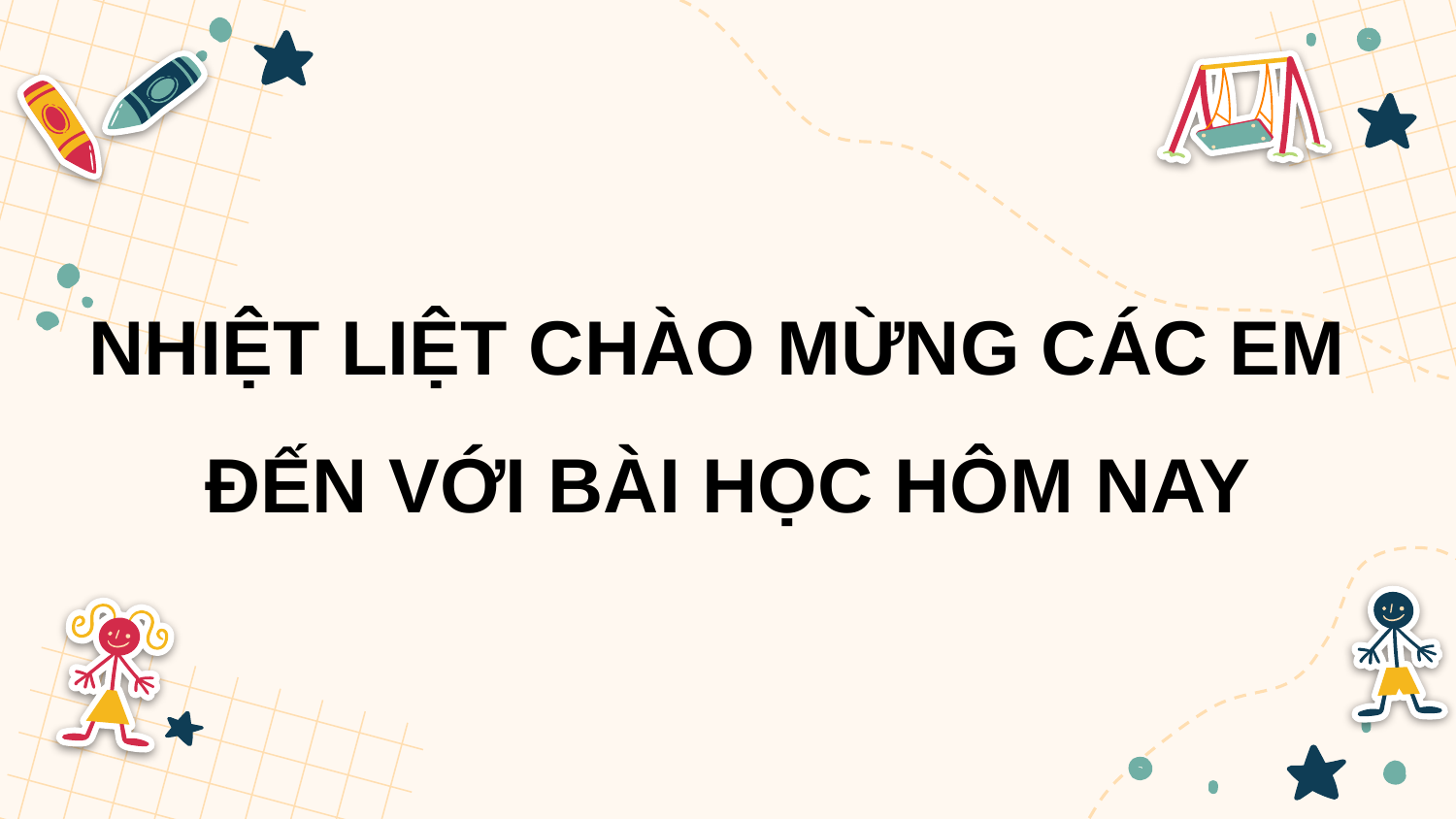

# NHIỆT LIỆT CHÀO MỪNG CÁC EM ĐẾN VỚI BÀI HỌC HÔM NAY